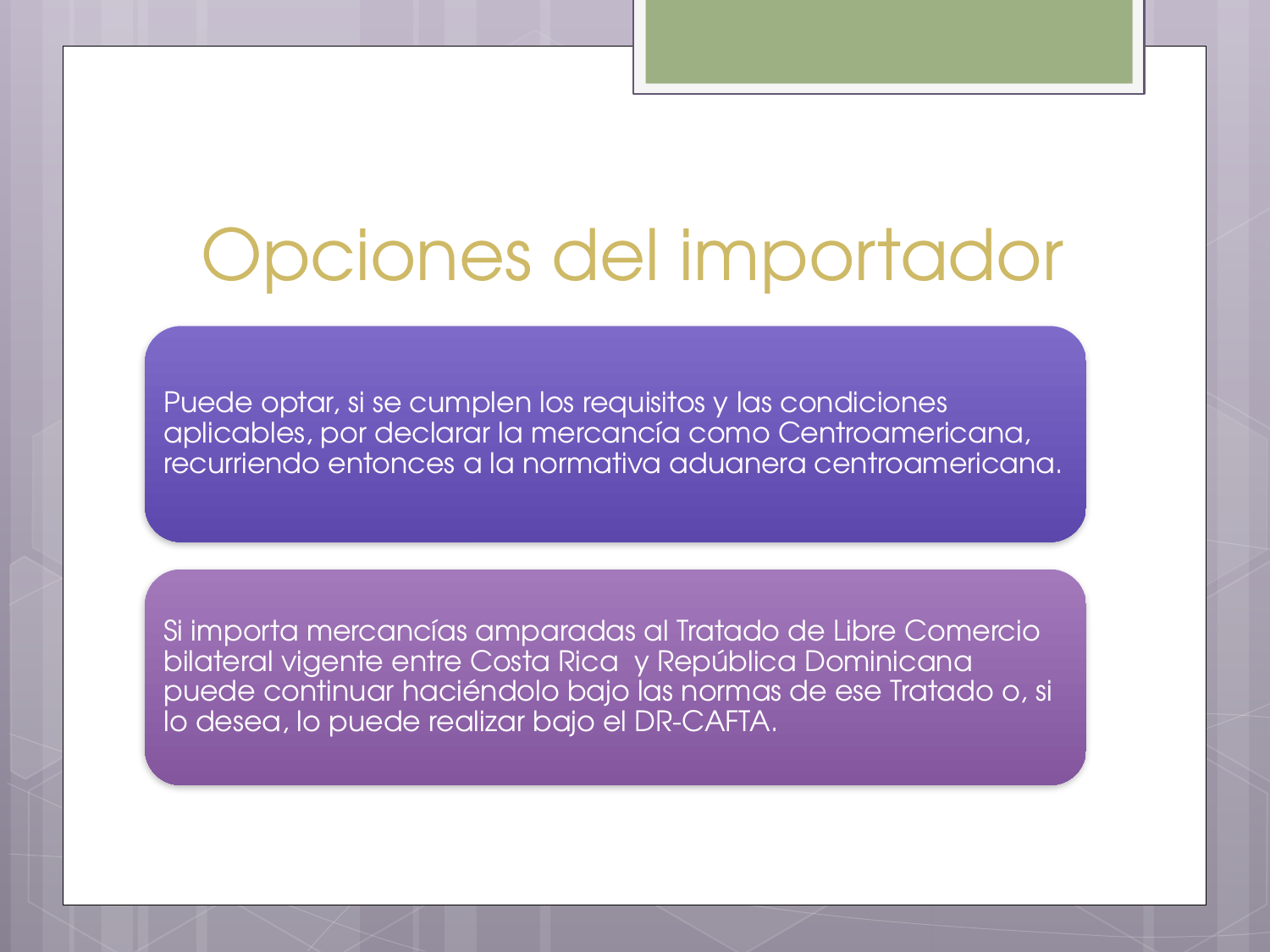

# Opciones del importador
Puede optar, si se cumplen los requisitos y las condiciones aplicables, por declarar la mercancía como Centroamericana, recurriendo entonces a la normativa aduanera centroamericana.
Si importa mercancías amparadas al Tratado de Libre Comercio bilateral vigente entre Costa Rica  y República Dominicana puede continuar haciéndolo bajo las normas de ese Tratado o, si lo desea, lo puede realizar bajo el DR-CAFTA.